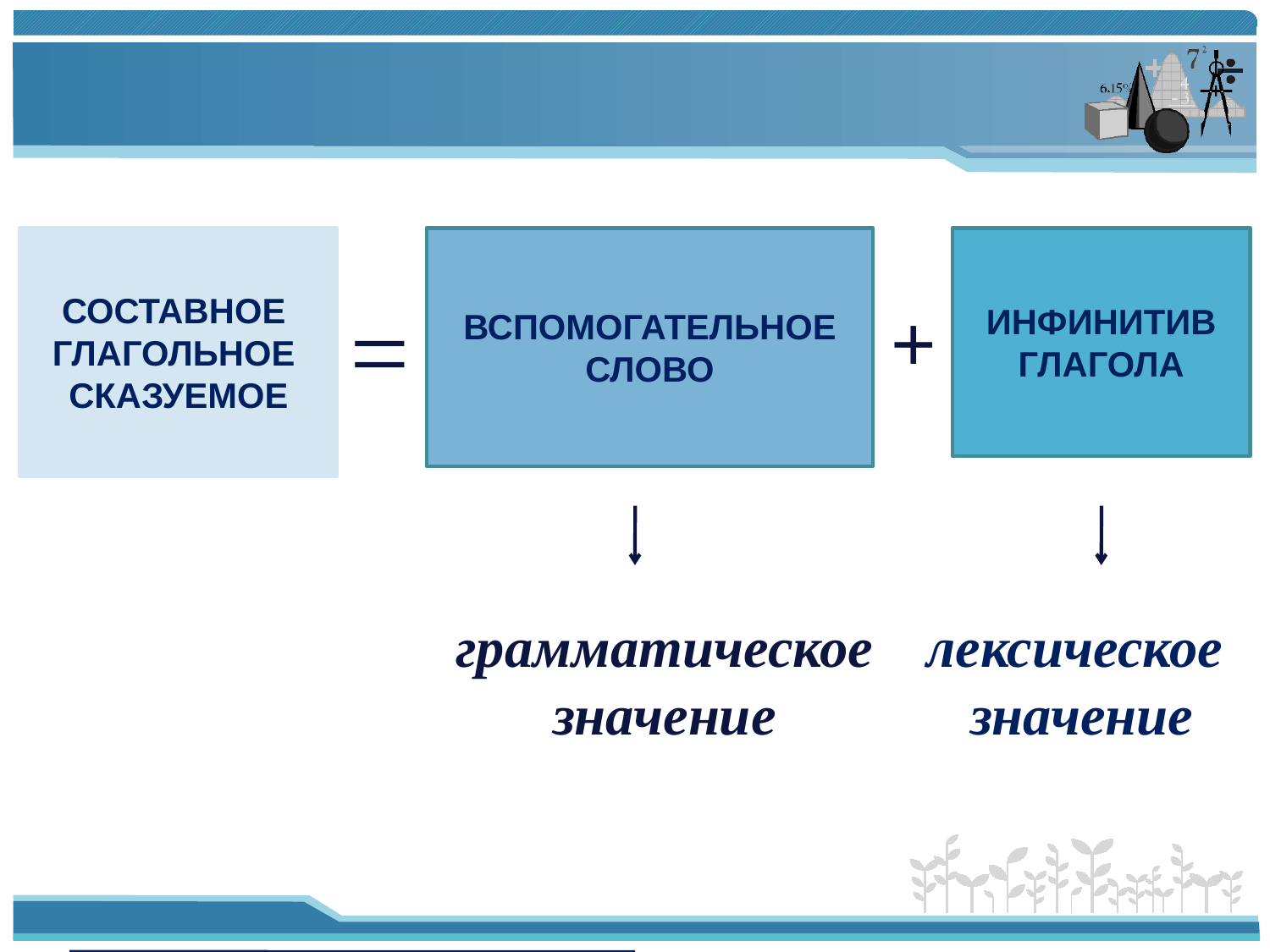

СОСТАВНОЕ
ГЛАГОЛЬНОЕ
СКАЗУЕМОЕ
ВСПОМОГАТЕЛЬНОЕ
СЛОВО
ИНФИНИТИВ
ГЛАГОЛА
=
+
грамматическое
значение
лексическое
значение